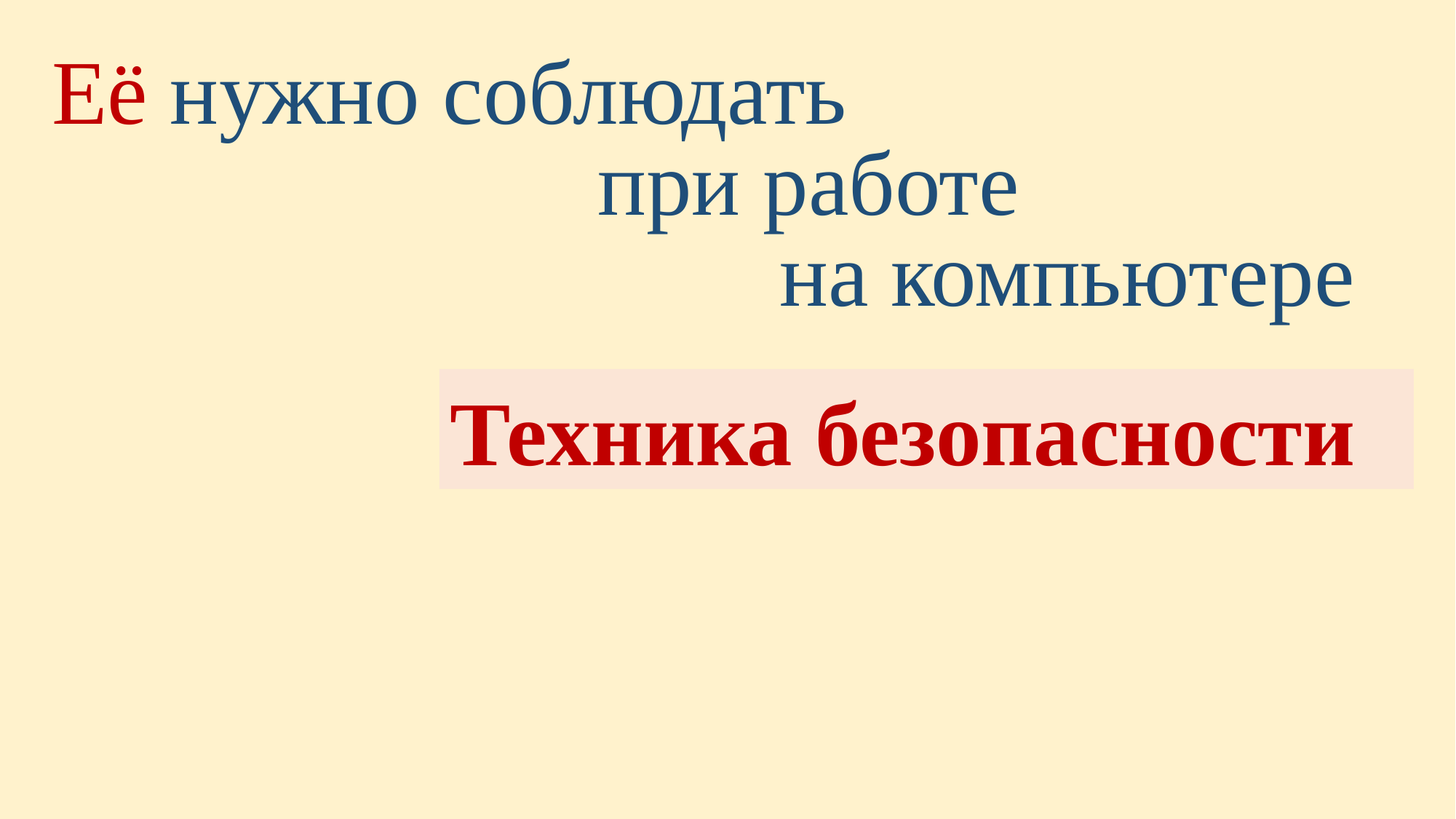

Её нужно соблюдать
                        при работе
                                на компьютере
Техника безопасности